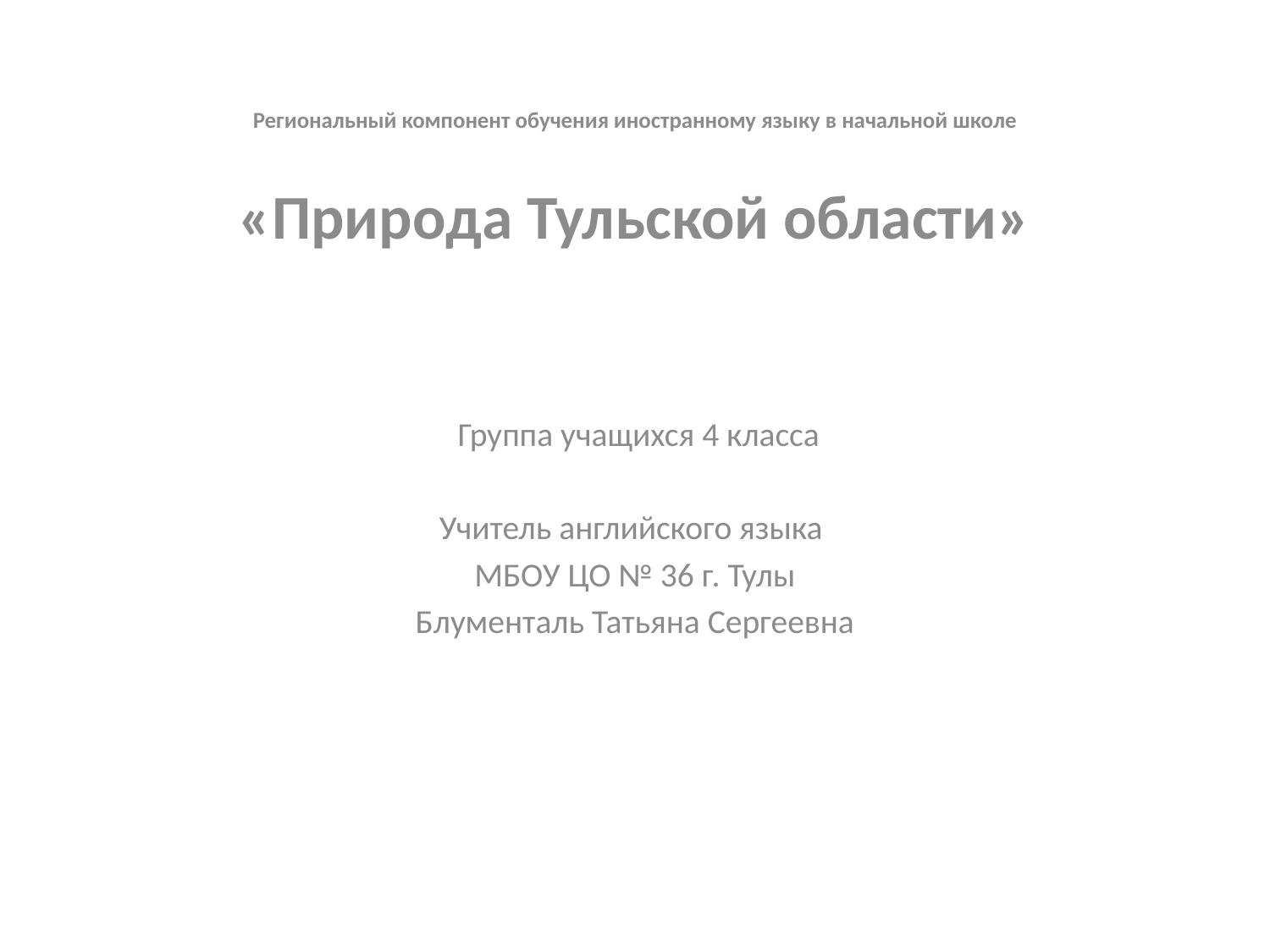

Региональный компонент обучения иностранному языку в начальной школе

«Природа Тульской области»

 Группа учащихся 4 класса

Учитель английского языка
МБОУ ЦО № 36 г. Тулы
Блументаль Татьяна Сергеевна

#